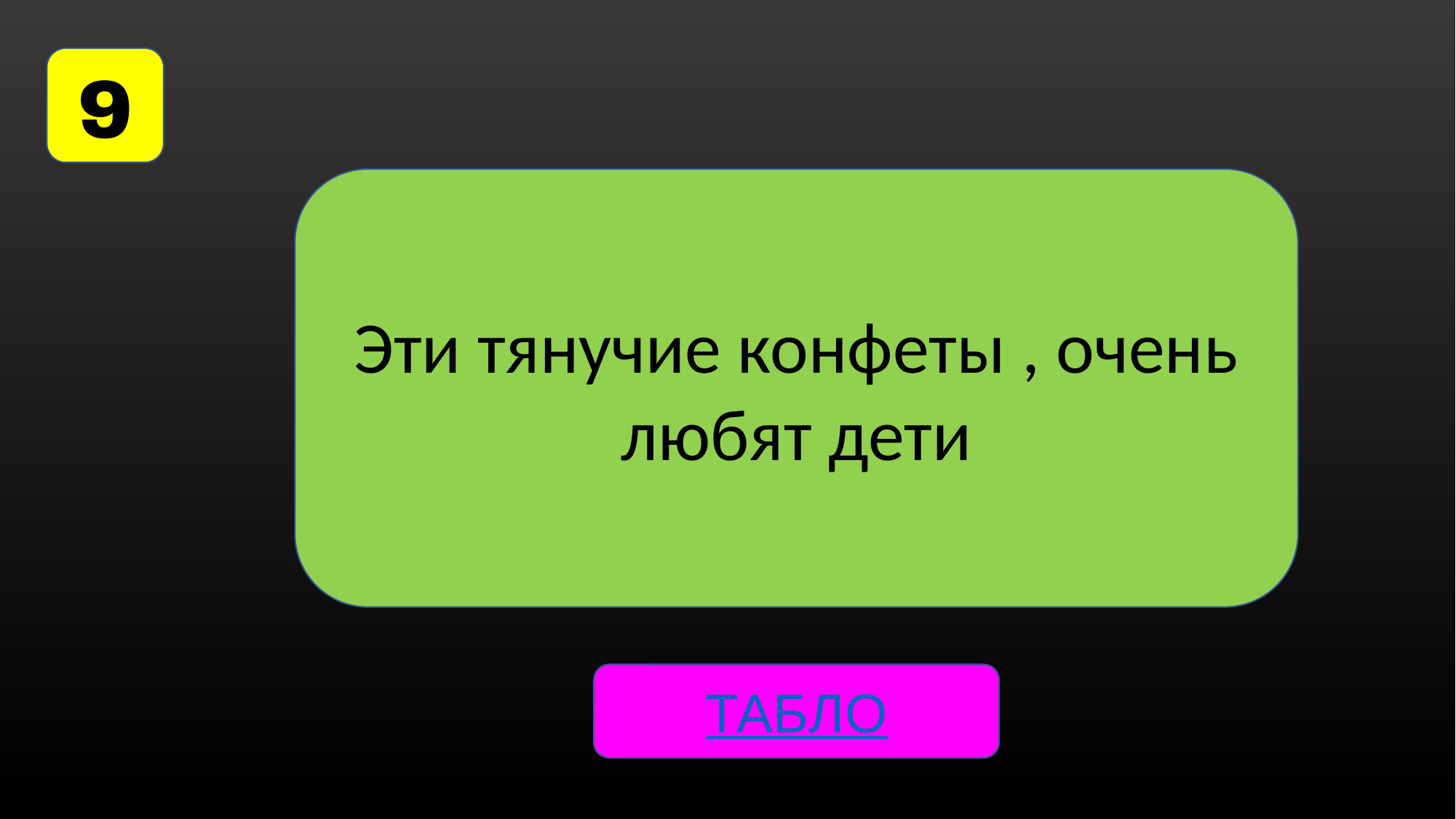

9
Эти тянучие конфеты , очень любят дети
ТАБЛО